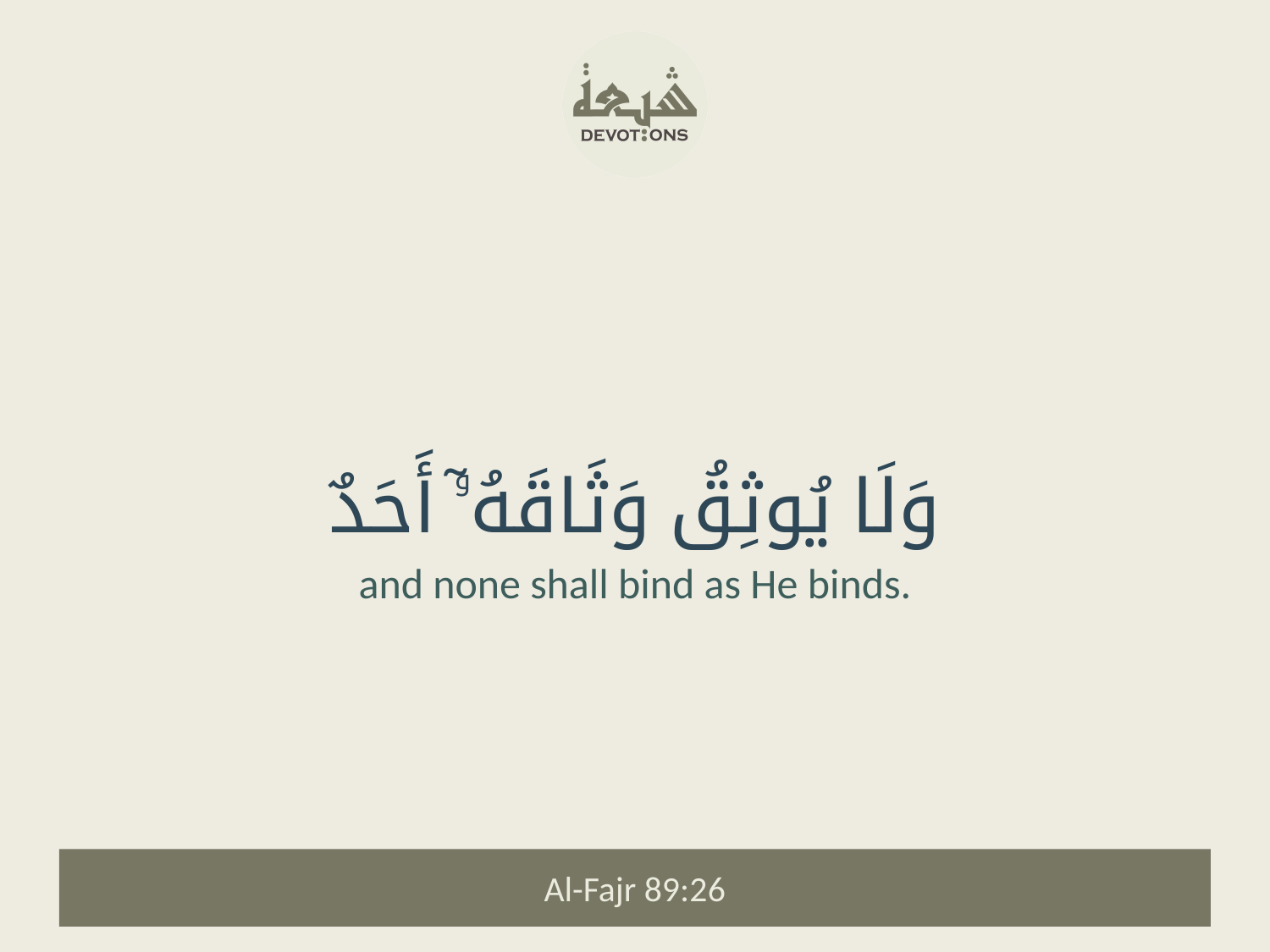

وَلَا يُوثِقُ وَثَاقَهُۥٓ أَحَدٌ
and none shall bind as He binds.
Al-Fajr 89:26